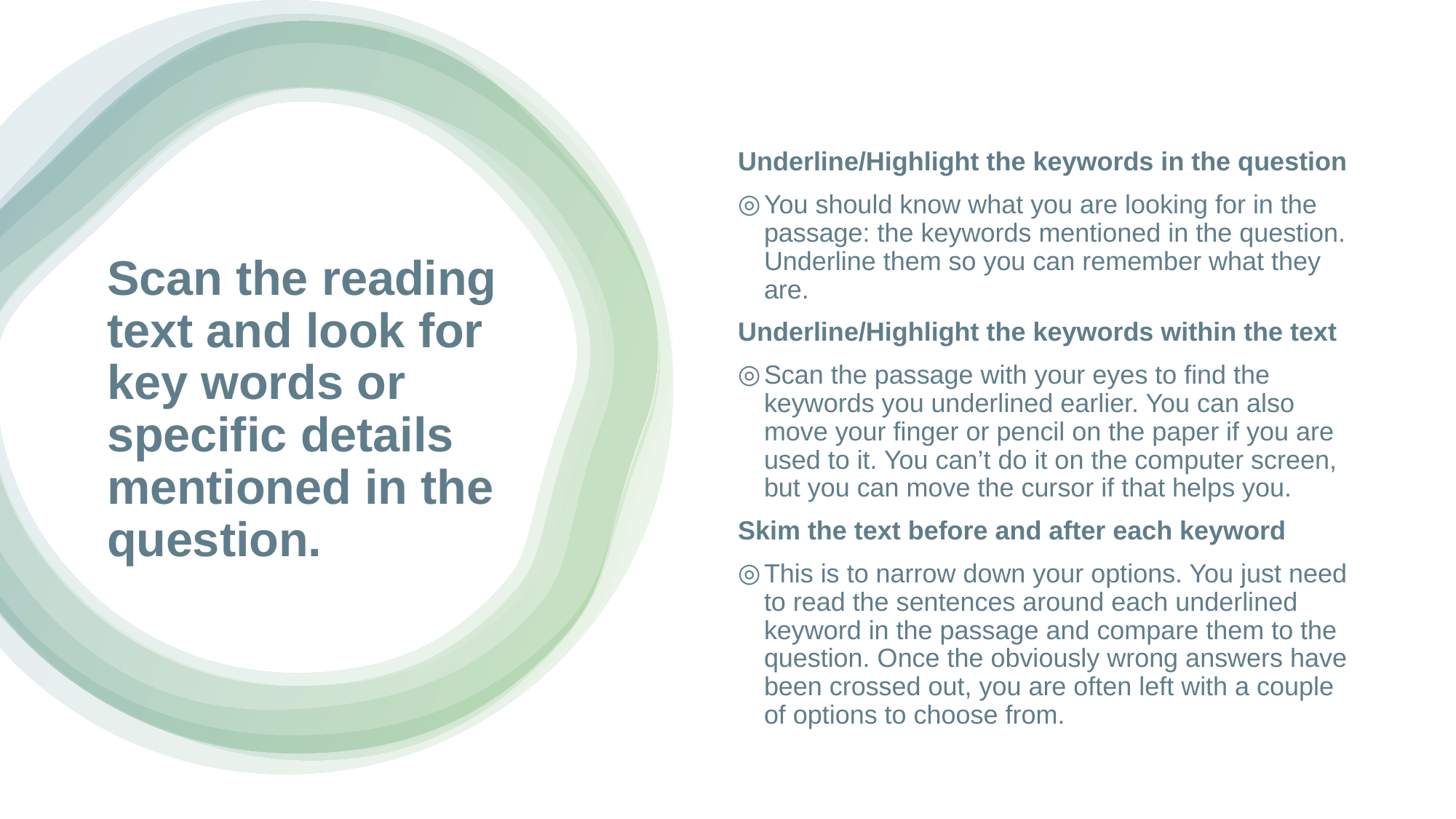

Underline/Highlight the keywords in the question
You should know what you are looking for in the passage: the keywords mentioned in the question. Underline them so you can remember what they are.
Underline/Highlight the keywords within the text
Scan the passage with your eyes to find the keywords you underlined earlier. You can also move your finger or pencil on the paper if you are used to it. You can’t do it on the computer screen, but you can move the cursor if that helps you.
Skim the text before and after each keyword
This is to narrow down your options. You just need to read the sentences around each underlined keyword in the passage and compare them to the question. Once the obviously wrong answers have been crossed out, you are often left with a couple of options to choose from.
# Scan the reading text and look for key words or specific details mentioned in the question.